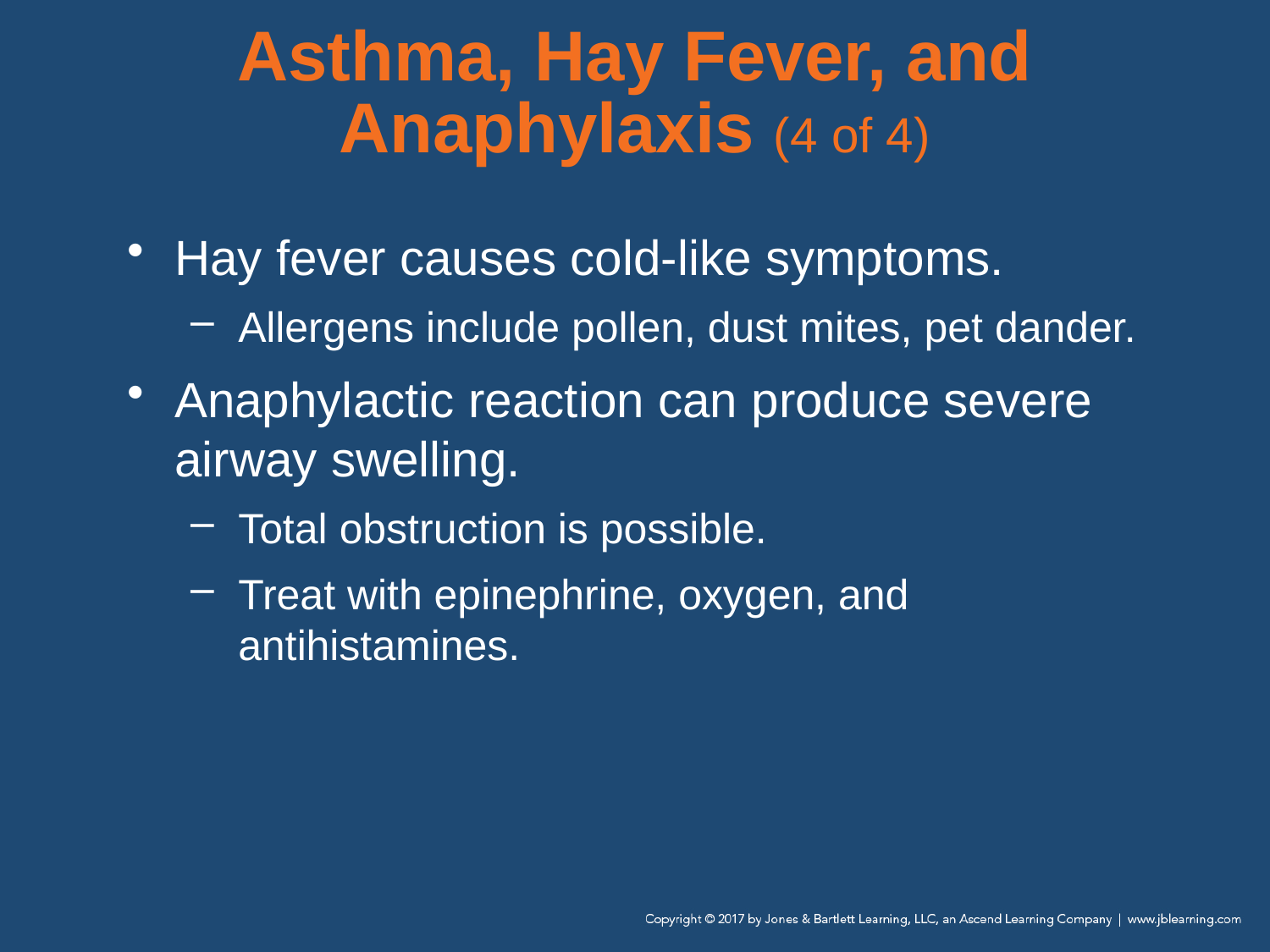

# Asthma, Hay Fever, and Anaphylaxis (4 of 4)
Hay fever causes cold-like symptoms.
Allergens include pollen, dust mites, pet dander.
Anaphylactic reaction can produce severe airway swelling.
Total obstruction is possible.
Treat with epinephrine, oxygen, and antihistamines.